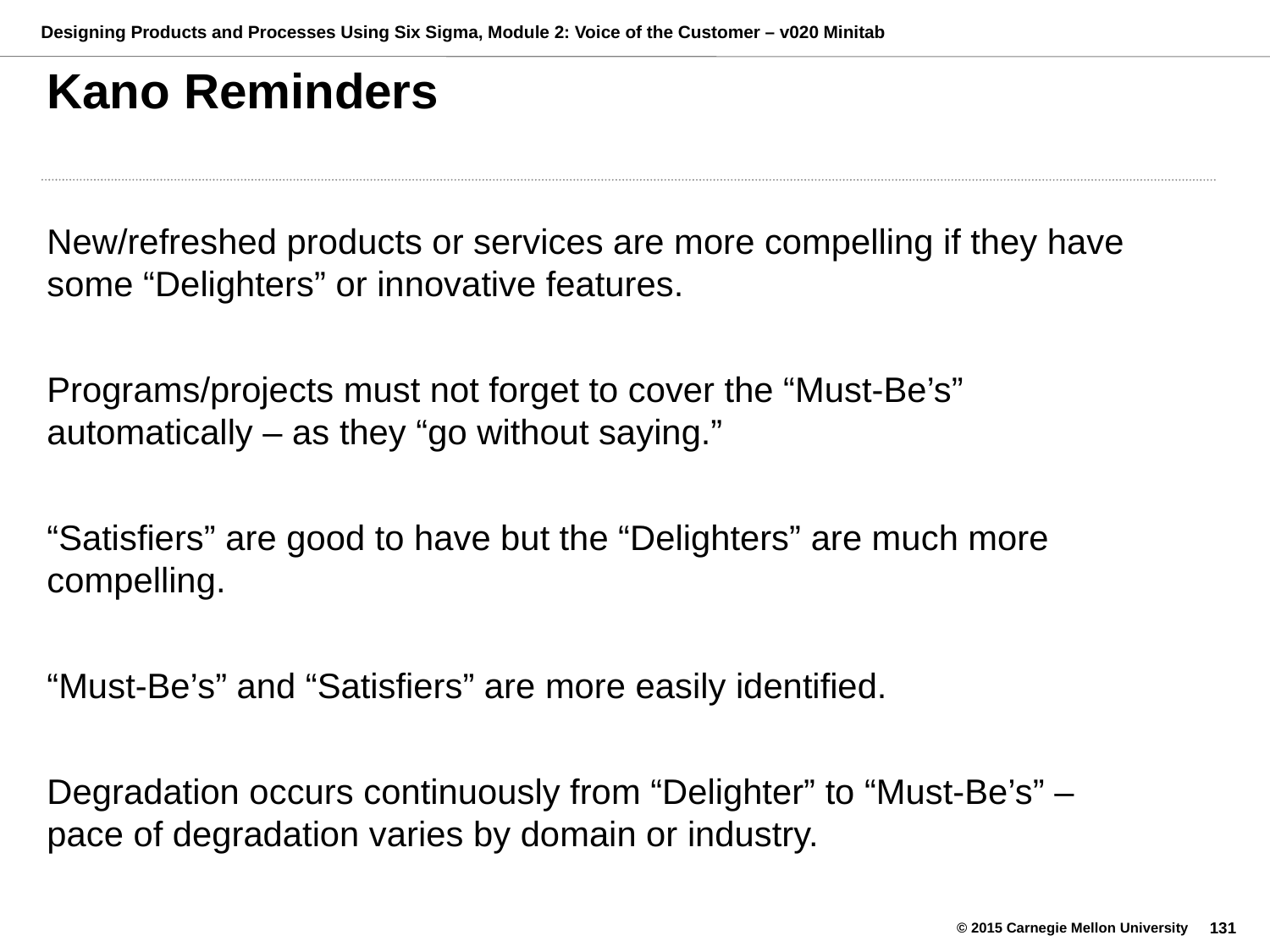

# Kano Reminders

New/refreshed products or services are more compelling if they have some “Delighters” or innovative features.

Programs/projects must not forget to cover the “Must-Be’s” automatically – as they “go without saying.”

“Satisfiers” are good to have but the “Delighters” are much more compelling.

“Must-Be’s” and “Satisfiers” are more easily identified.

Degradation occurs continuously from “Delighter” to “Must-Be’s” – pace of degradation varies by domain or industry.